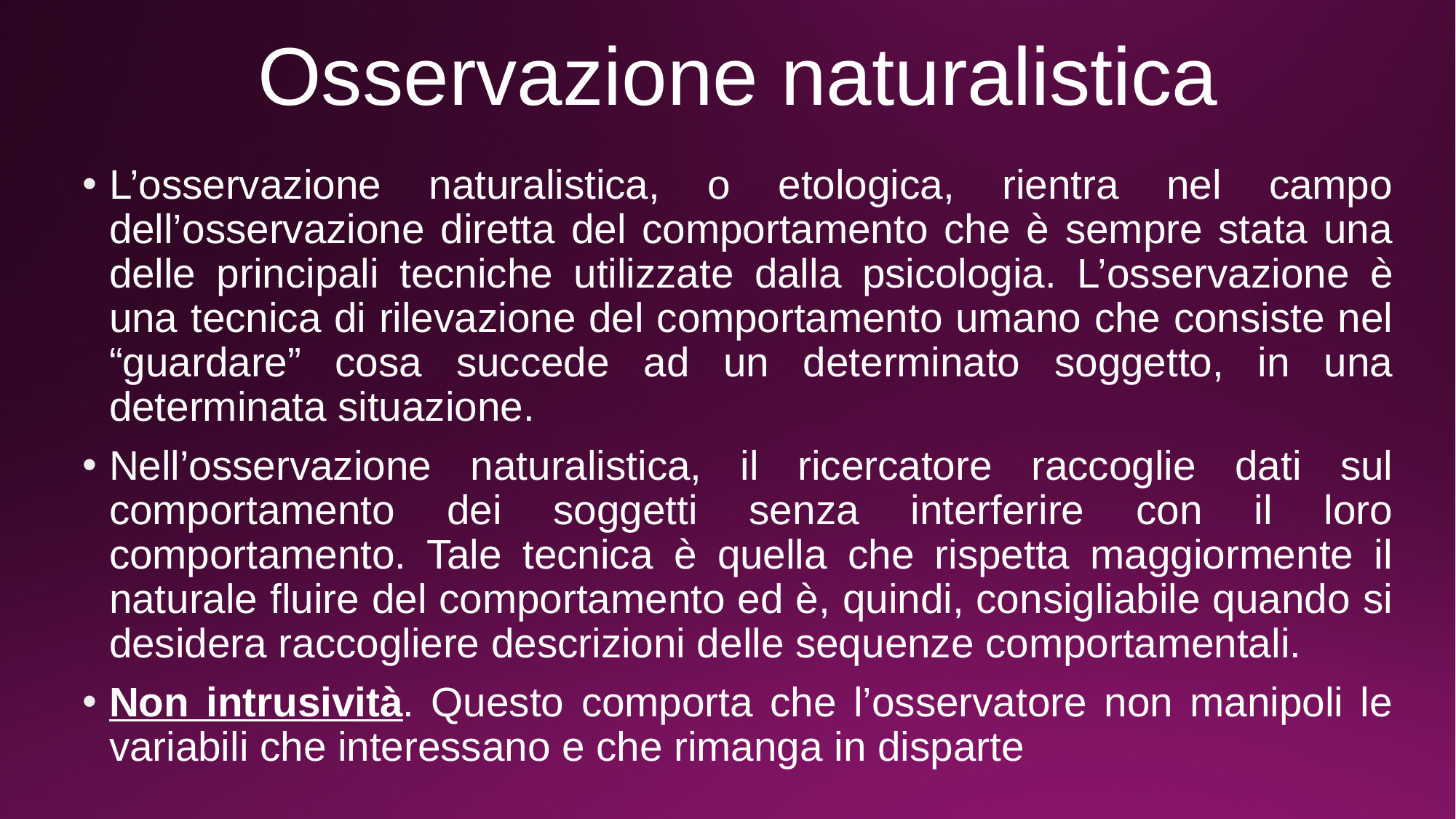

# Osservazione naturalistica
L’osservazione naturalistica, o etologica, rientra nel campo dell’osservazione diretta del comportamento che è sempre stata una delle principali tecniche utilizzate dalla psicologia. L’osservazione è una tecnica di rilevazione del comportamento umano che consiste nel “guardare” cosa succede ad un determinato soggetto, in una determinata situazione.
Nell’osservazione naturalistica, il ricercatore raccoglie dati sul comportamento dei soggetti senza interferire con il loro comportamento. Tale tecnica è quella che rispetta maggiormente il naturale fluire del comportamento ed è, quindi, consigliabile quando si desidera raccogliere descrizioni delle sequenze comportamentali.
Non intrusività. Questo comporta che l’osservatore non manipoli le variabili che interessano e che rimanga in disparte